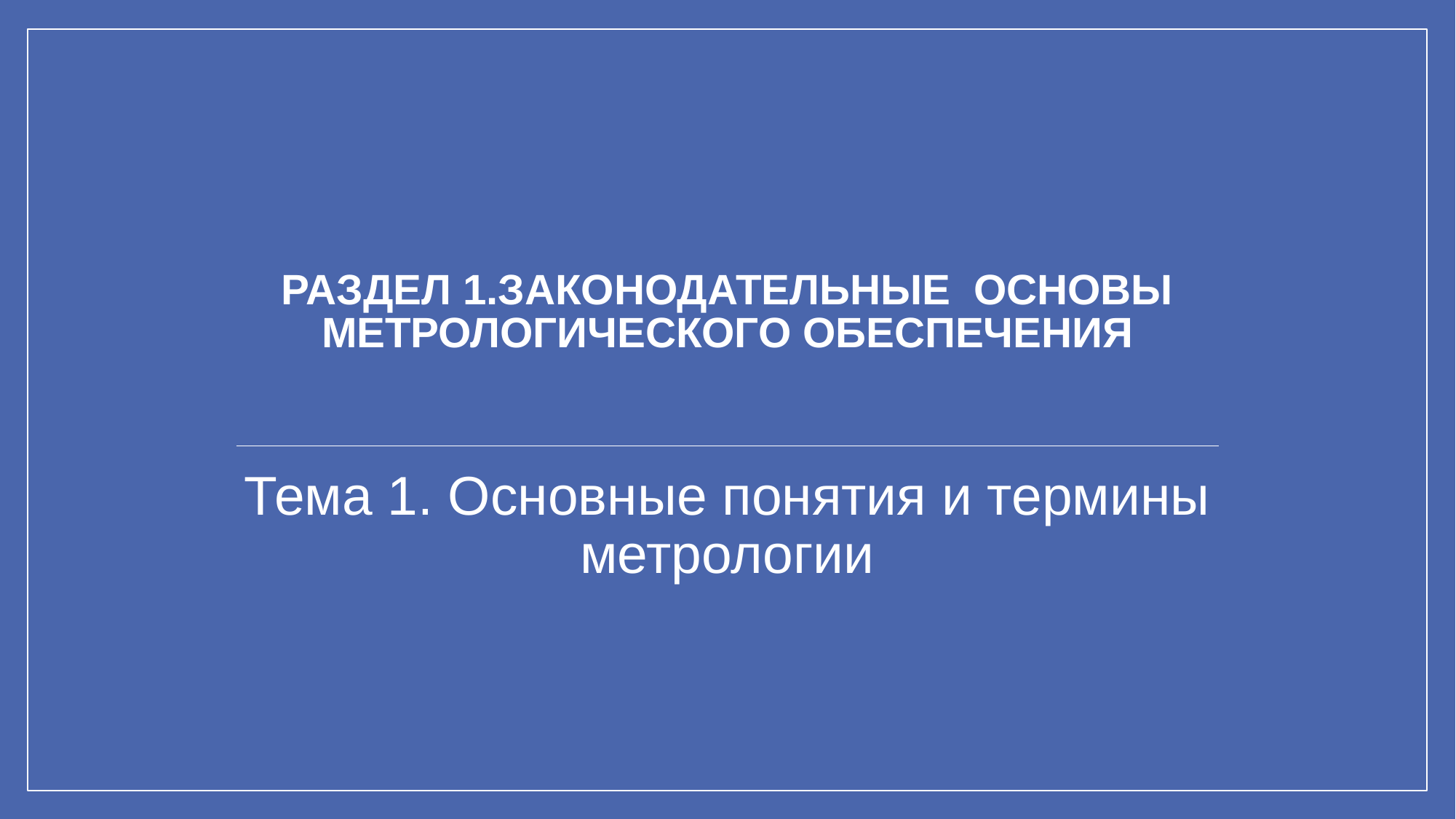

# Раздел 1.Законодательные  основы Метрологического обеспечения
Тема 1. Основные понятия и термины метрологии